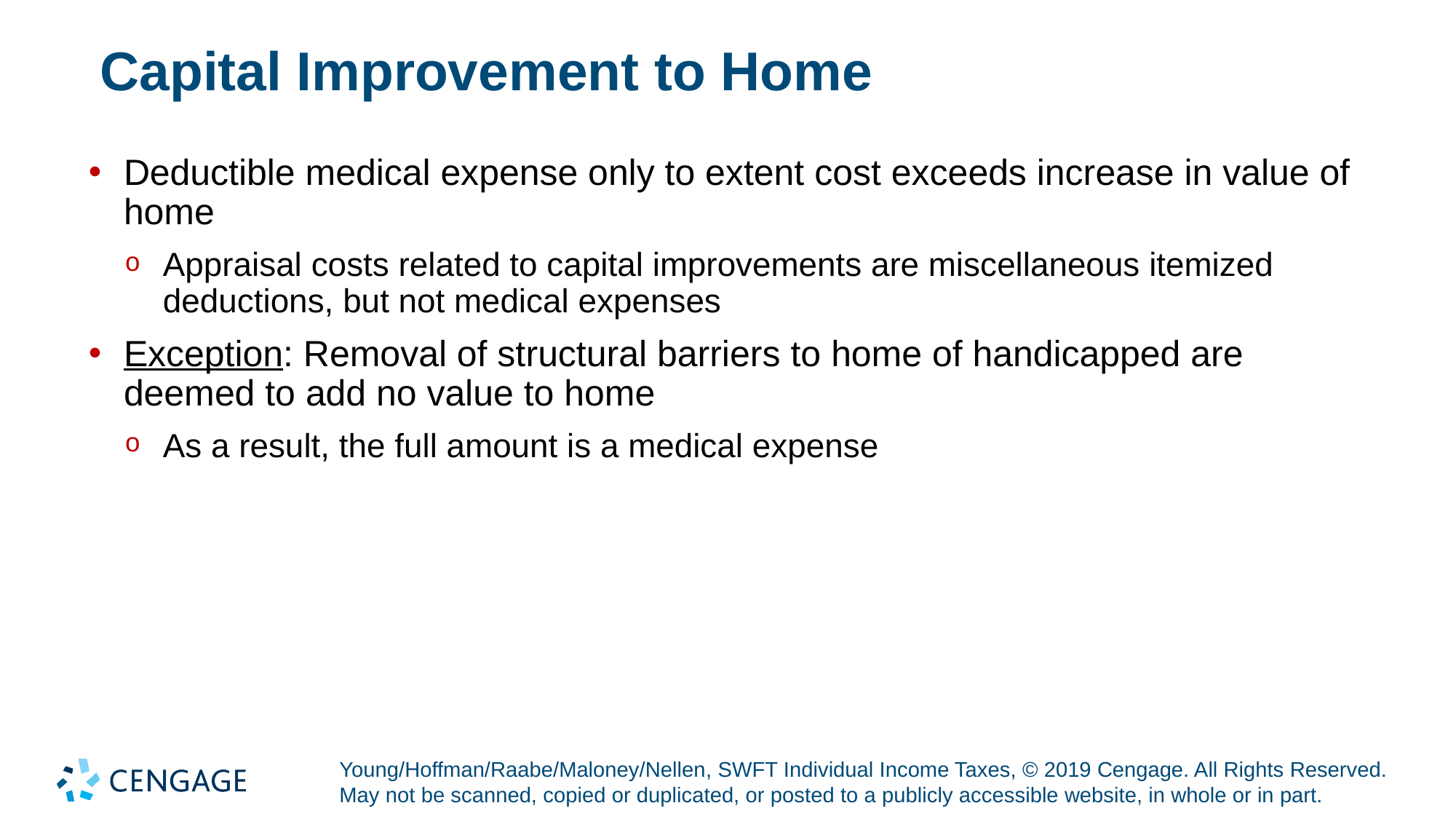

# Capital Improvement to Home
Deductible medical expense only to extent cost exceeds increase in value of home
Appraisal costs related to capital improvements are miscellaneous itemized deductions, but not medical expenses
Exception: Removal of structural barriers to home of handicapped are deemed to add no value to home
As a result, the full amount is a medical expense